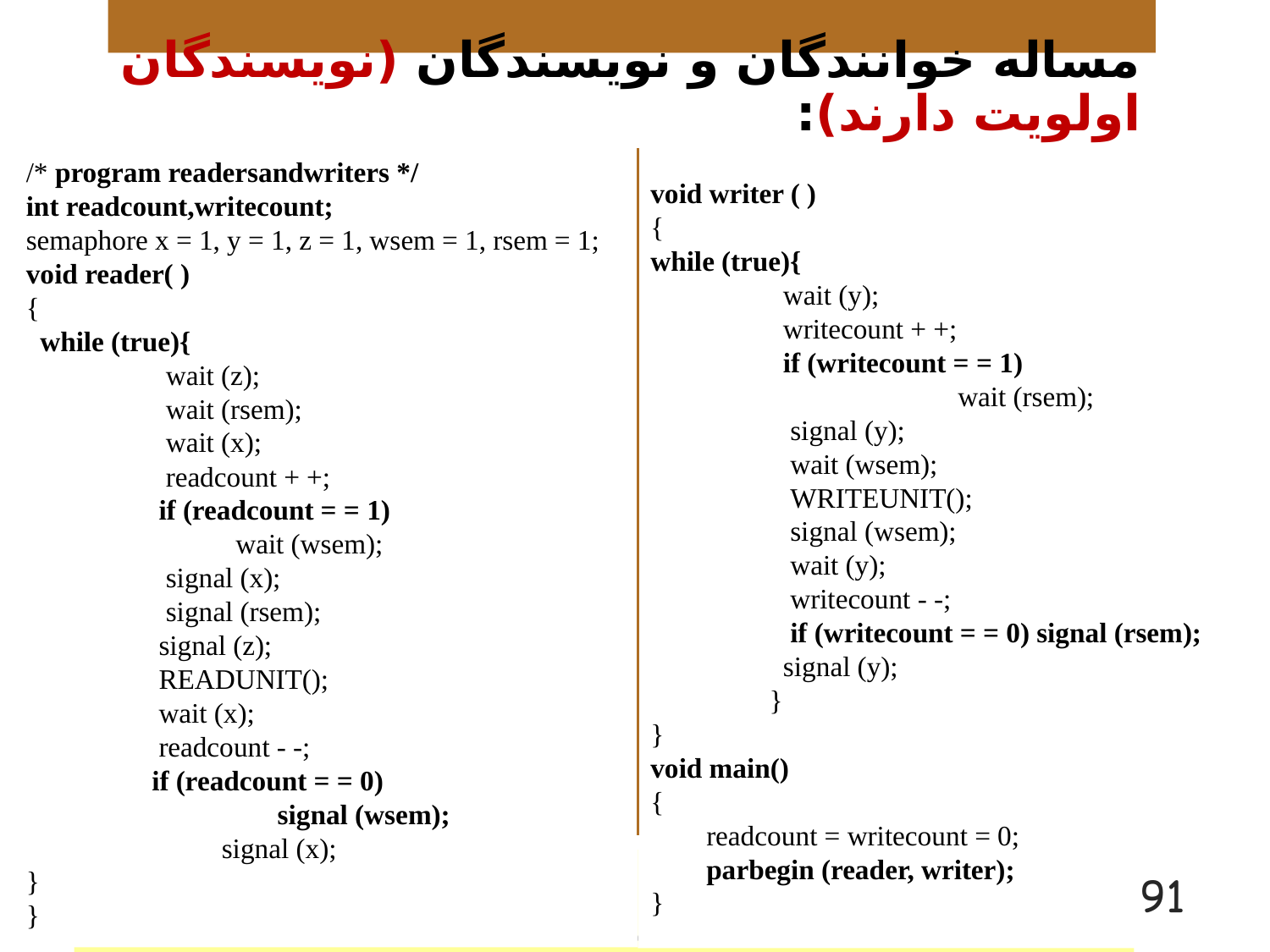

# مساله خوانندگان و نويسندگان (نويسندگان اولويت دارند):
/* program readersandwriters */
int readcount,writecount;
semaphore x = 1, y = 1, z = 1, wsem = 1, rsem = 1;
void reader( )
{
  while (true){
                    wait (z);
                    wait (rsem);
                    wait (x);
                    readcount + +;
                   if (readcount = = 1)
                              wait (wsem);
                    signal (x);
                    signal (rsem);
                   signal (z);
                   READUNIT();
                   wait (x);
                   readcount - -;
                  if (readcount = = 0)
                                    signal (wsem);
                            signal (x);
}
}
/* program readersandwriters */
int readcount,writecount;
semaphore x = 1, y = 1, z = 1, wsem = 1, rsem = 1;
void reader( )
{
  while (true){
                    wait (z);
                    wait (rsem);
                    wait (x);
                    readcount + +;
                   if (readcount = = 1)
                              wait (wsem);
                    signal (x);
                    signal (rsem);
                   signal (z);
                   READUNIT();
                   wait (x);
                   readcount - -;
                  if (readcount = = 0)
                                    signal (wsem);
                            signal (x);
}
}
void writer ( )
{
while (true){
                   wait (y);
                   writecount + +;
                   if (writecount = = 1)
                                            wait (rsem);
                    signal (y);
                    wait (wsem);
                    WRITEUNIT();
                    signal (wsem);
                    wait (y);
                    writecount - -;
                    if (writecount = = 0) signal (rsem);
                   signal (y);
                 }
}
void main()
{
        readcount = writecount = 0;
        parbegin (reader, writer);
}
void writer ()
{
while (true){
                   wait (y);
                   writecount + +;
                   if (writecount = = 1)
                                            wait (rsem);
                    signal (y);
                    wait (wsem);
                    WRITEUNIT();
                    signal (wsem);
                    wait (y);
                    writecount - -;
                    if (writecount = = 0) signal (rsem);
                   signal (y);
                 }
}
void main()
{
        readcount = writecount = 0;
        parbegin (reader, writer);
}

سمافور z یک راهنمای اضافی برای خوانندگان است که مانع تشکیل صف طولانی توسط خوانندگان در rsem می شود.
wsem برای تضمین انحصار متقابل در عمل نوشتن بین نویسندگان بکار برده شده است.
91
 سمافور y نوسازي writecount را كنترل مي كند.
متغير writecount مقداردادن به rsem را كنترل مي كند.
 متغير readcount مقداردادن به wsem را كنترل مي كند.
سمافور x نوسازي readcount را كنترل مي كند.